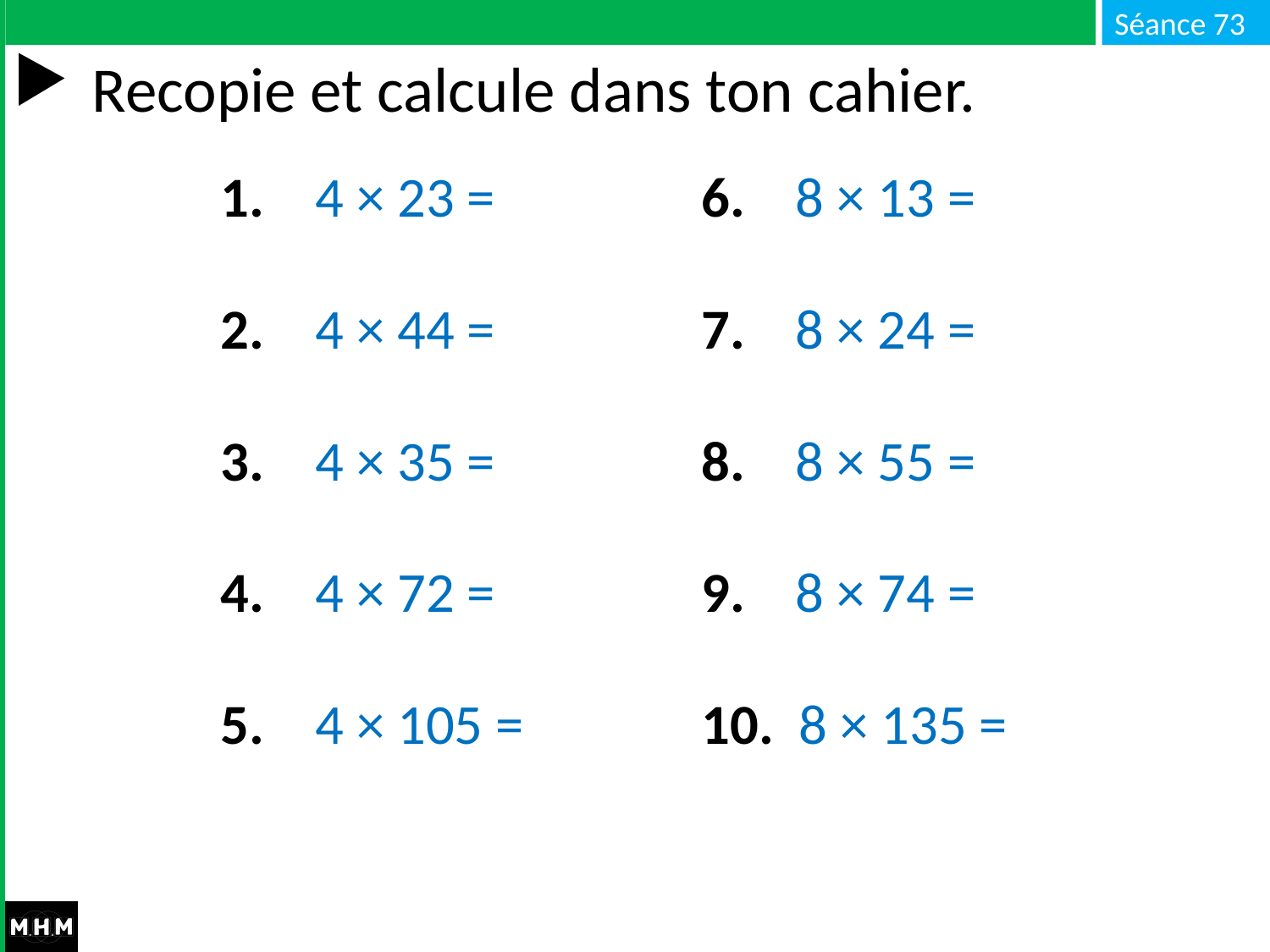

# Recopie et calcule dans ton cahier.
| 1. 4 × 23 = | 6. 8 × 13 = |
| --- | --- |
| 2. 4 × 44 = | 7. 8 × 24 = |
| 3. 4 × 35 = | 8. 8 × 55 = |
| 4. 4 × 72 = | 9. 8 × 74 = |
| 5. 4 × 105 = | 10. 8 × 135 = |